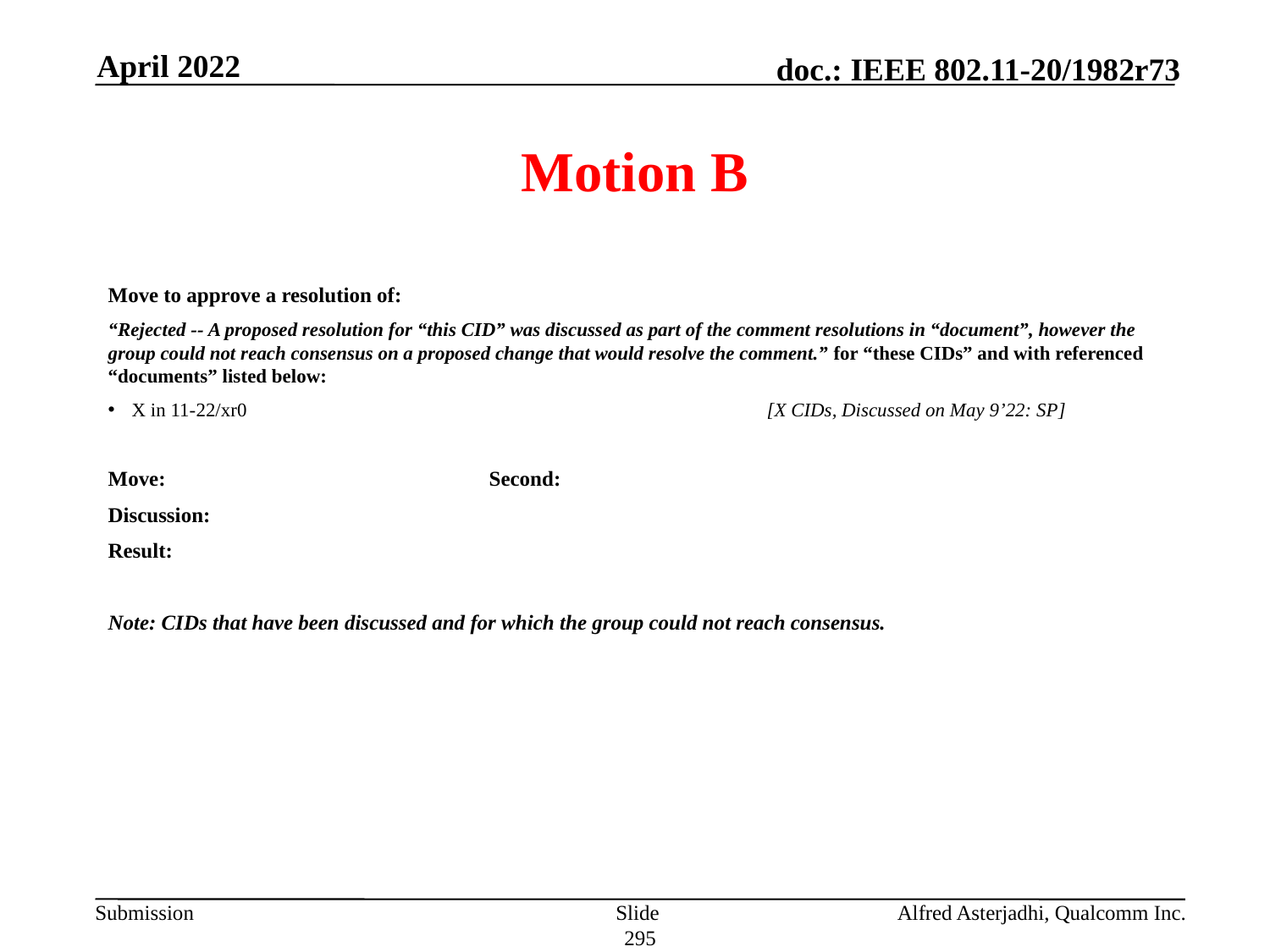

April 2022
# Motion B
Move to approve a resolution of:
“Rejected -- A proposed resolution for “this CID” was discussed as part of the comment resolutions in “document”, however the group could not reach consensus on a proposed change that would resolve the comment.” for “these CIDs” and with referenced “documents” listed below:
X in 11-22/xr0					[X CIDs, Discussed on May 9’22: SP]

Move: 			Second:
Discussion:
Result:

Note: CIDs that have been discussed and for which the group could not reach consensus.

Slide 295
Alfred Asterjadhi, Qualcomm Inc.